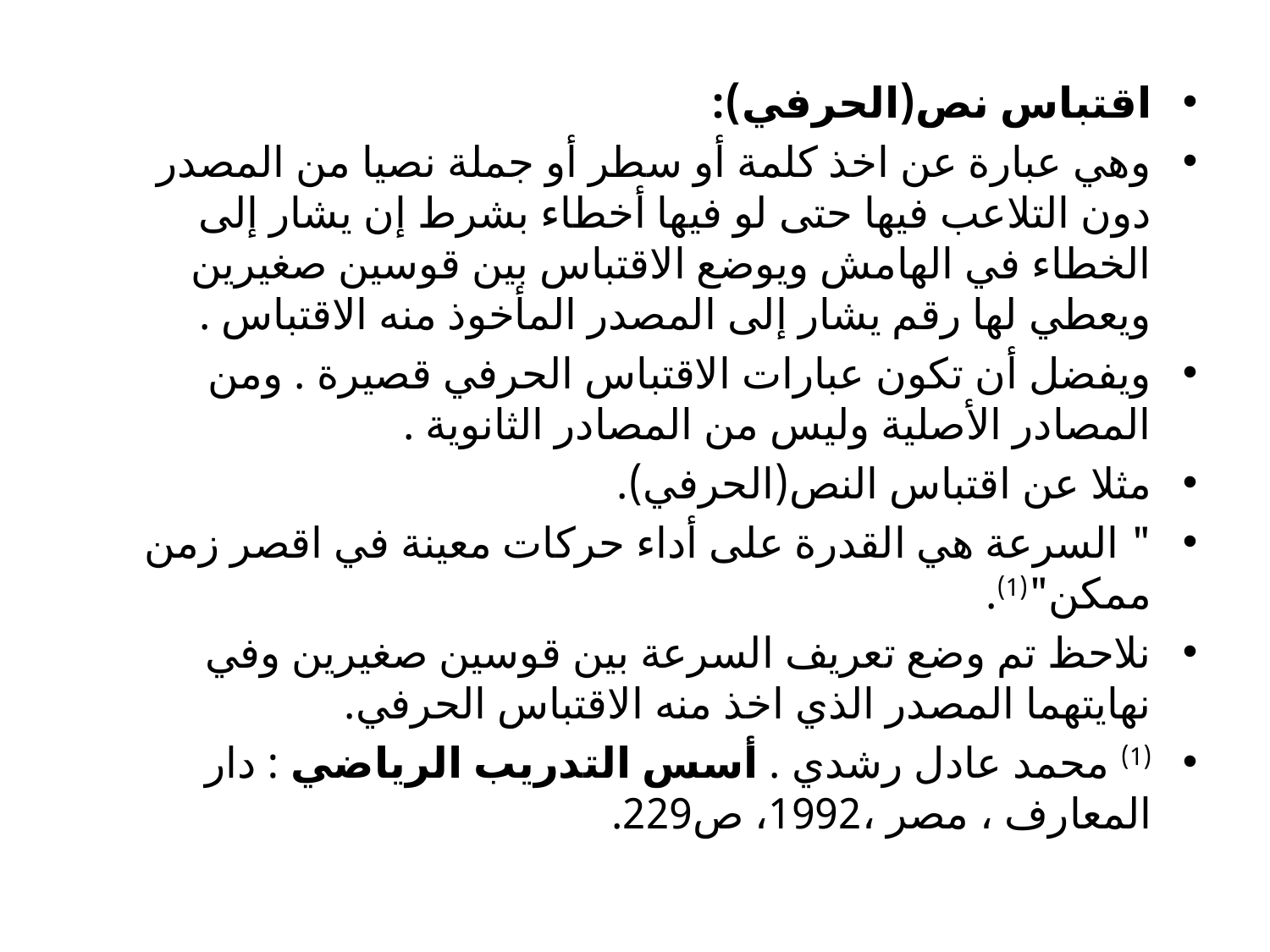

اقتباس نص(الحرفي):
وهي عبارة عن اخذ كلمة أو سطر أو جملة نصيا من المصدر دون التلاعب فيها حتى لو فيها أخطاء بشرط إن يشار إلى الخطاء في الهامش ويوضع الاقتباس بين قوسين صغيرين ويعطي لها رقم يشار إلى المصدر المأخوذ منه الاقتباس .
ويفضل أن تكون عبارات الاقتباس الحرفي قصيرة . ومن المصادر الأصلية وليس من المصادر الثانوية .
مثلا عن اقتباس النص(الحرفي).
" السرعة هي القدرة على أداء حركات معينة في اقصر زمن ممكن"(1).
نلاحظ تم وضع تعريف السرعة بين قوسين صغيرين وفي نهايتهما المصدر الذي اخذ منه الاقتباس الحرفي.
(1) محمد عادل رشدي . أسس التدريب الرياضي : دار المعارف ، مصر ،1992، ص229.